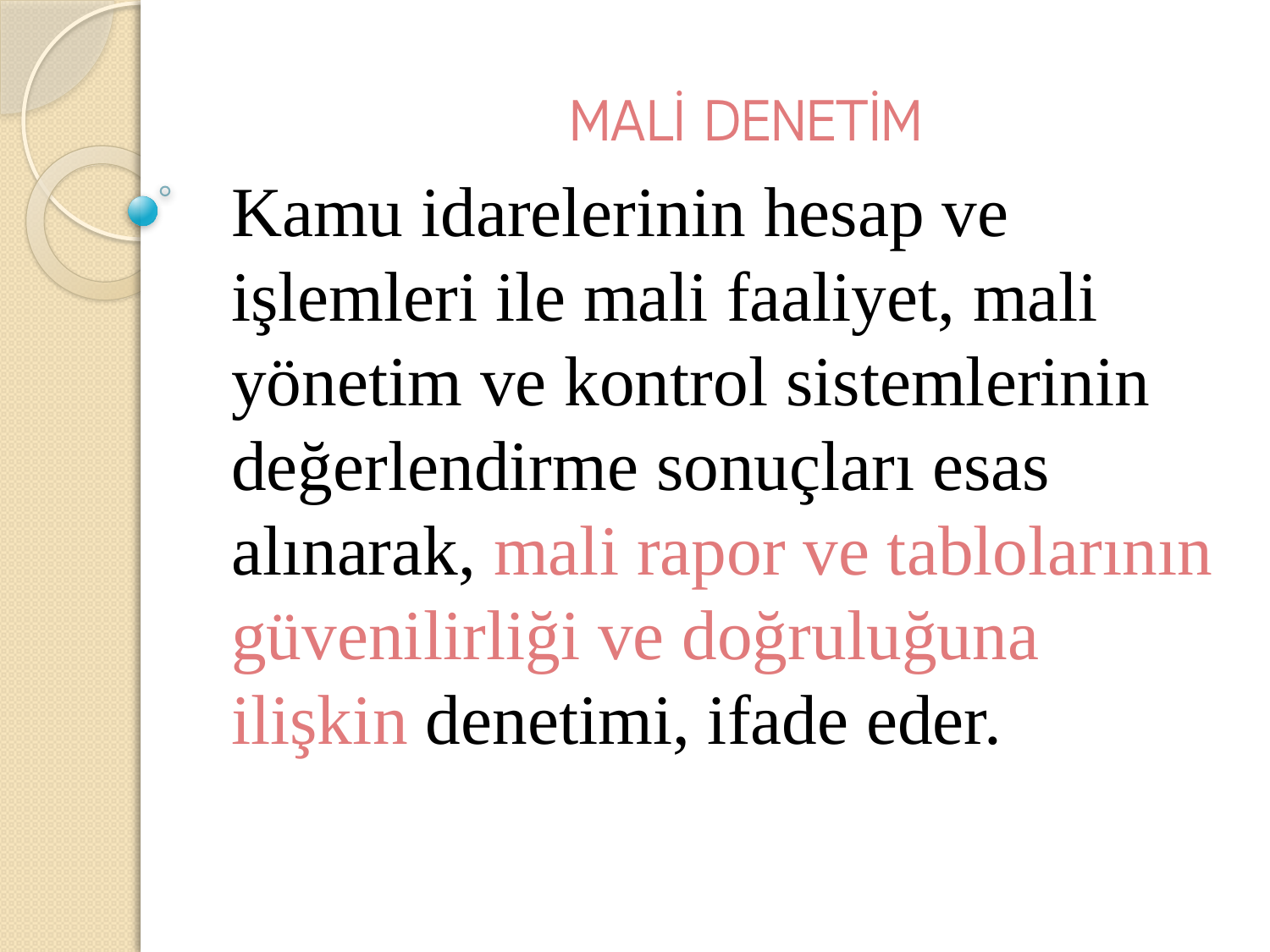

# MALİ DENETİM
Kamu idarelerinin hesap ve işlemleri ile mali faaliyet, mali yönetim ve kontrol sistemlerinin değerlendirme sonuçları esas alınarak, mali rapor ve tablolarının güvenilirliği ve doğruluğuna ilişkin denetimi, ifade eder.